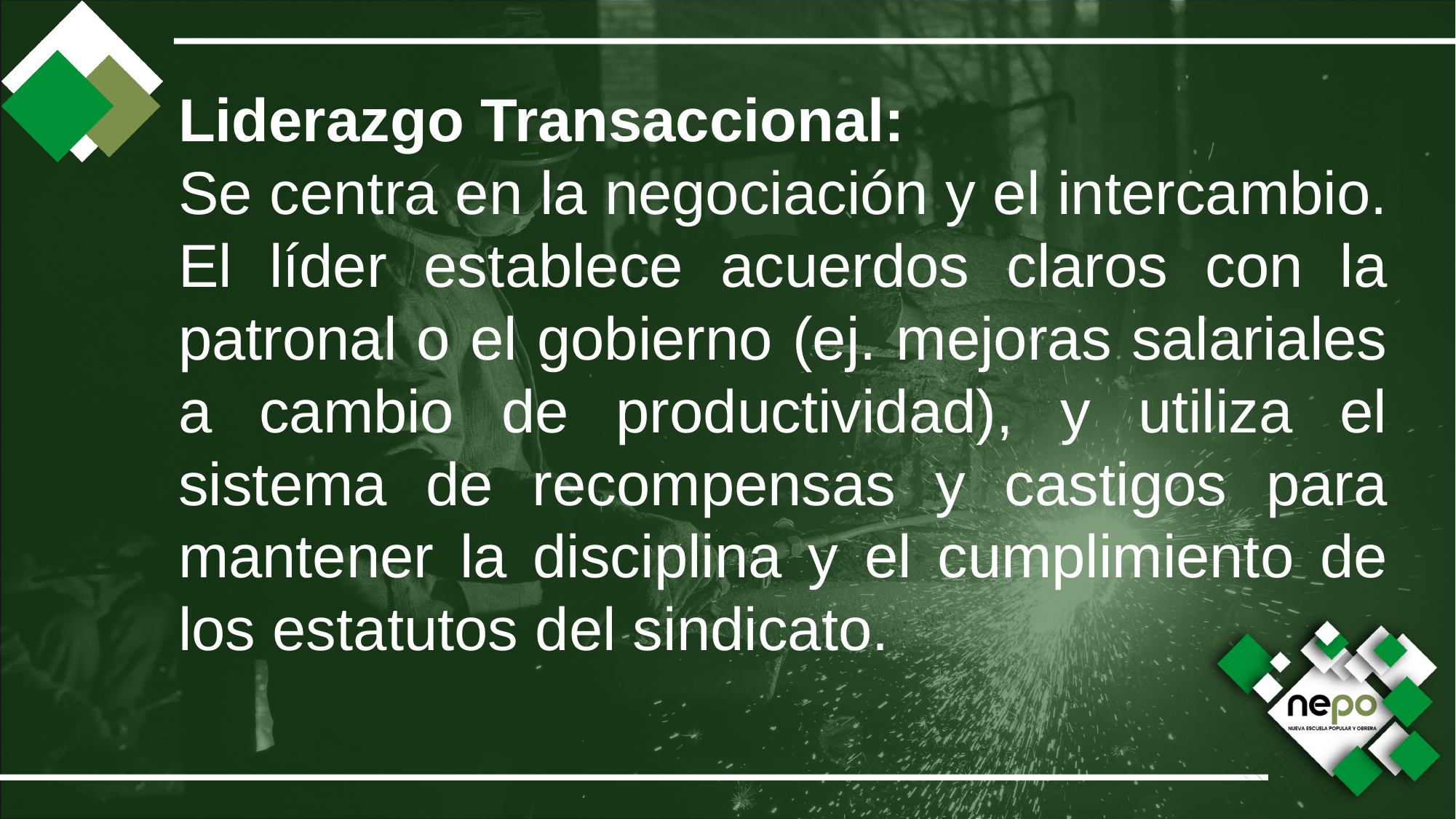

Liderazgo Transaccional:
Se centra en la negociación y el intercambio. El líder establece acuerdos claros con la patronal o el gobierno (ej. mejoras salariales a cambio de productividad), y utiliza el sistema de recompensas y castigos para mantener la disciplina y el cumplimiento de los estatutos del sindicato.